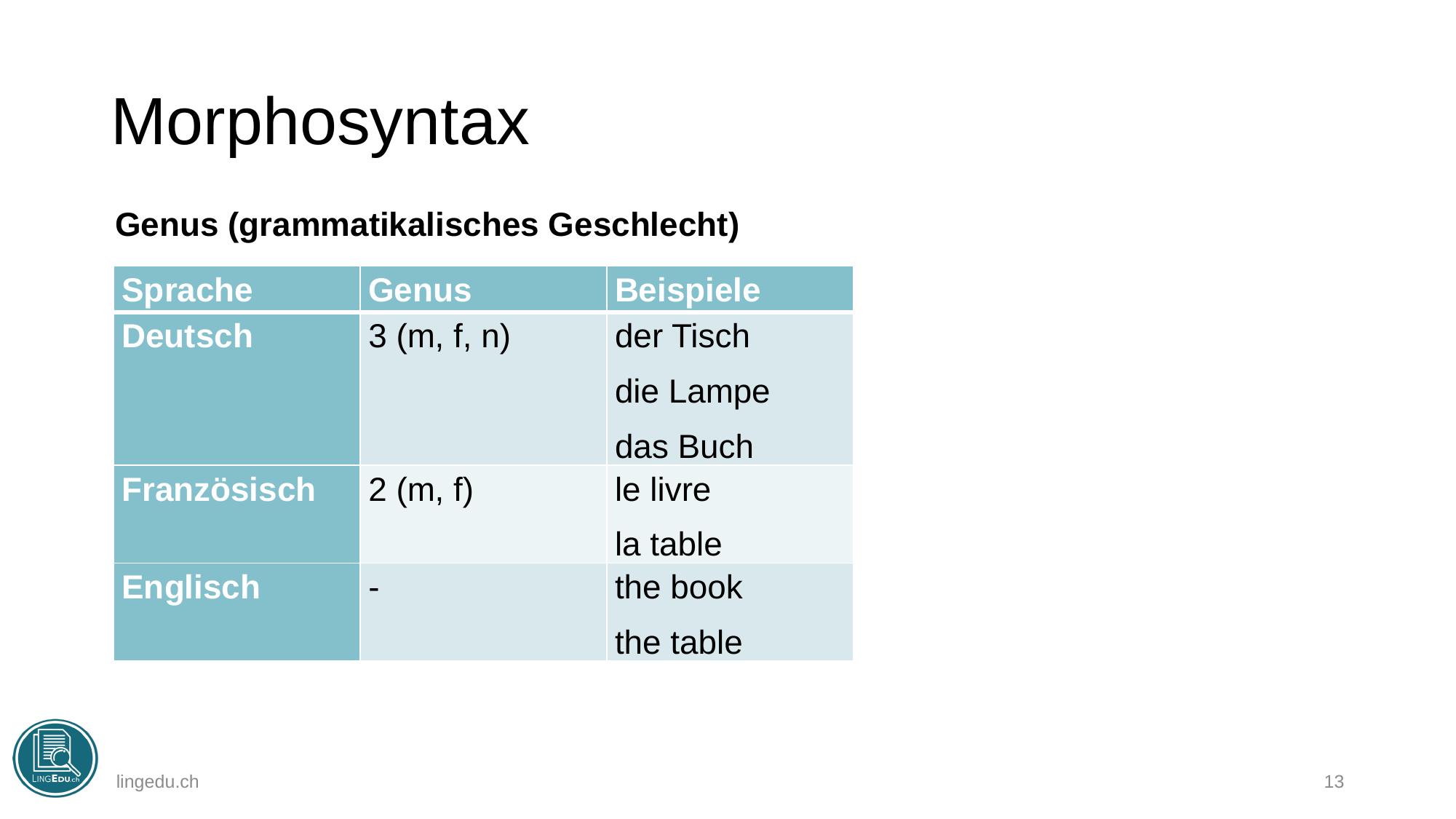

# Morphosyntax
Genus (grammatikalisches Geschlecht)
| Sprache | Genus | Beispiele |
| --- | --- | --- |
| Deutsch | 3 (m, f, n) | der Tisch die Lampe das Buch |
| Französisch | 2 (m, f) | le livre la table |
| Englisch | - | the book the table |
lingedu.ch
13